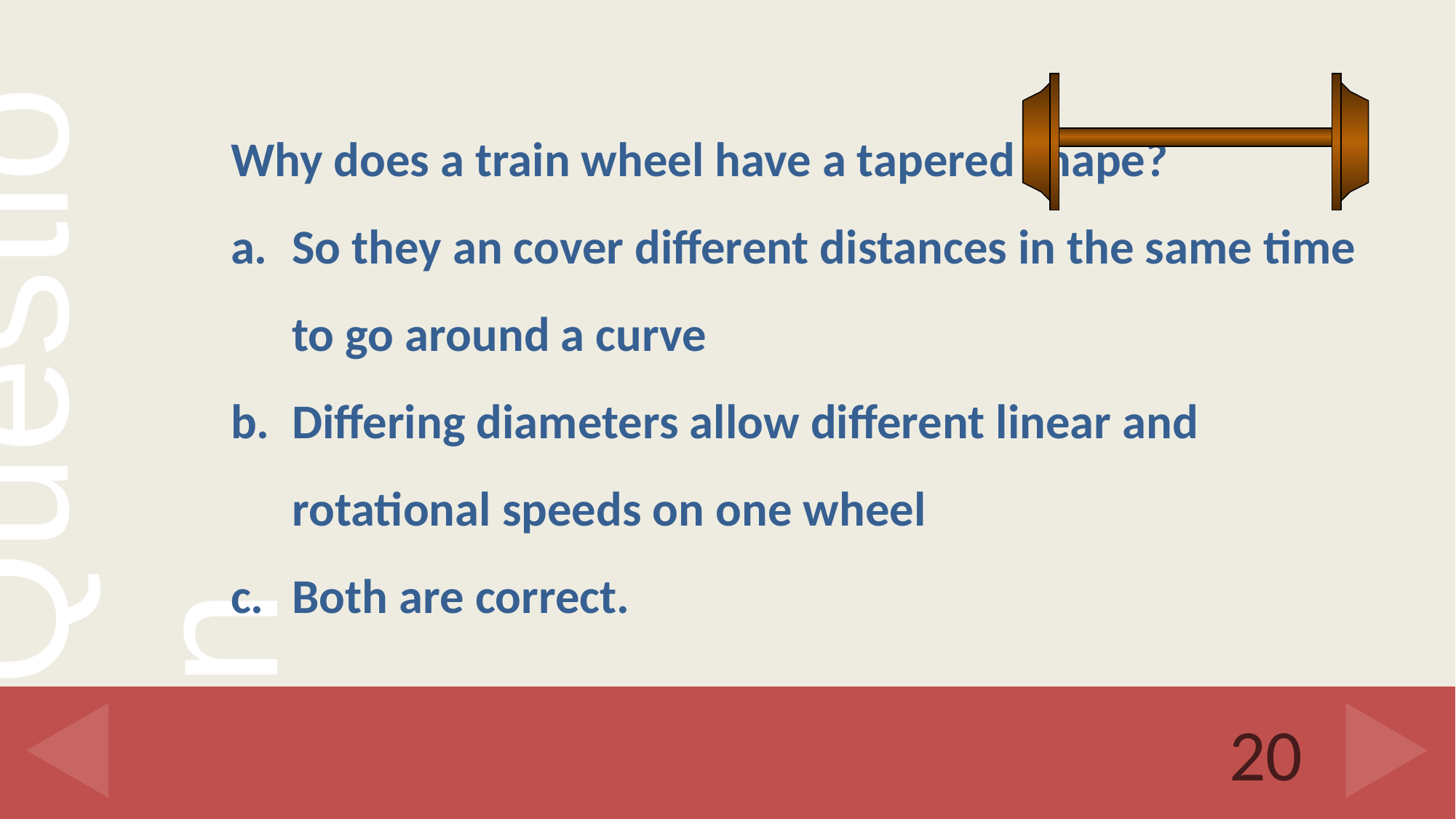

Why does a train wheel have a tapered shape?
So they an cover different distances in the same time to go around a curve
Differing diameters allow different linear and rotational speeds on one wheel
Both are correct.
#
20